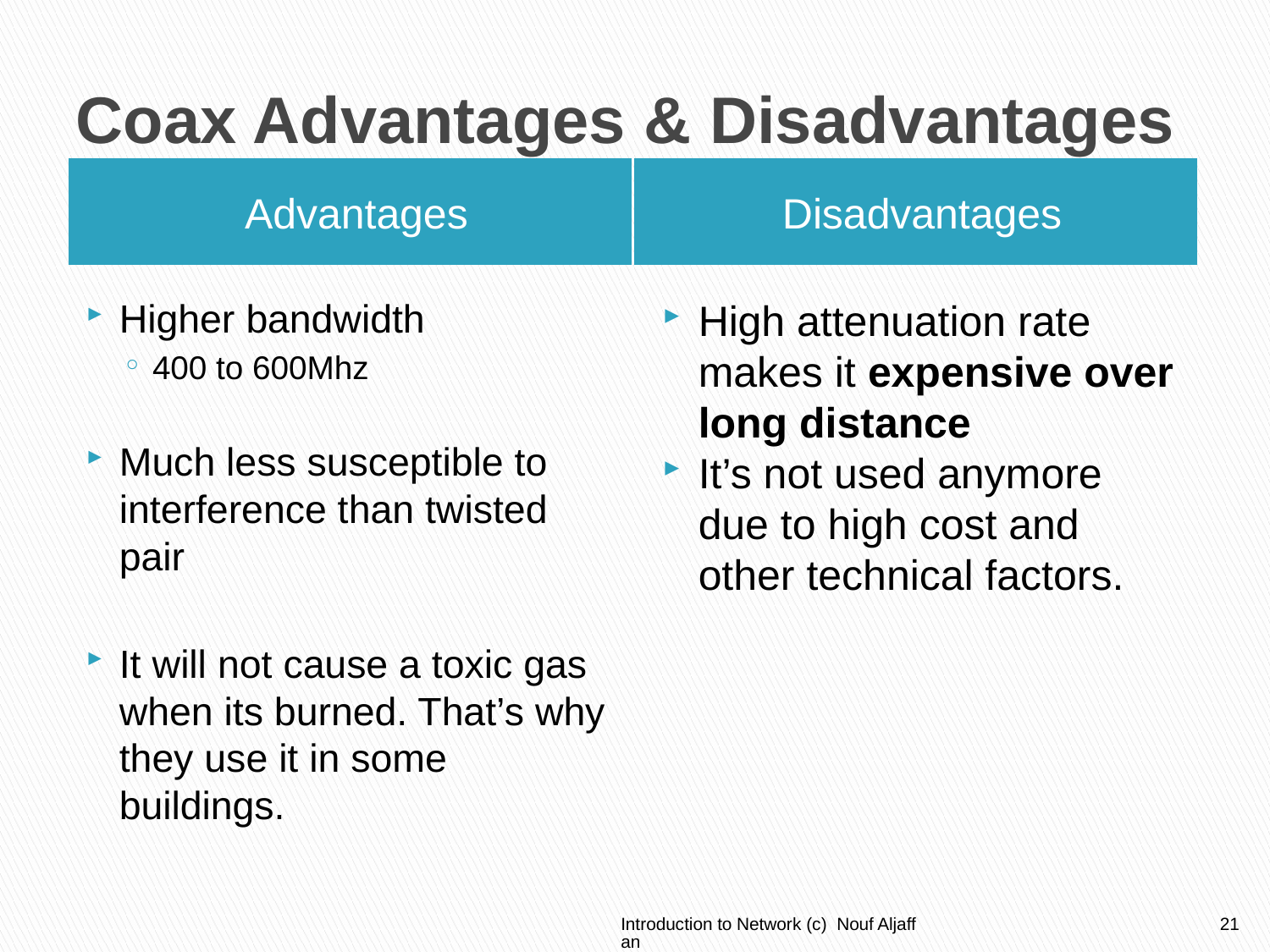

# Coax Advantages & Disadvantages
Advantages
Disadvantages
Higher bandwidth
400 to 600Mhz

Much less susceptible to interference than twisted pair

It will not cause a toxic gas when its burned. That’s why they use it in some buildings.

High attenuation rate makes it expensive over long distance
It’s not used anymore due to high cost and other technical factors.

Introduction to Network (c)  Nouf Aljaffan
21